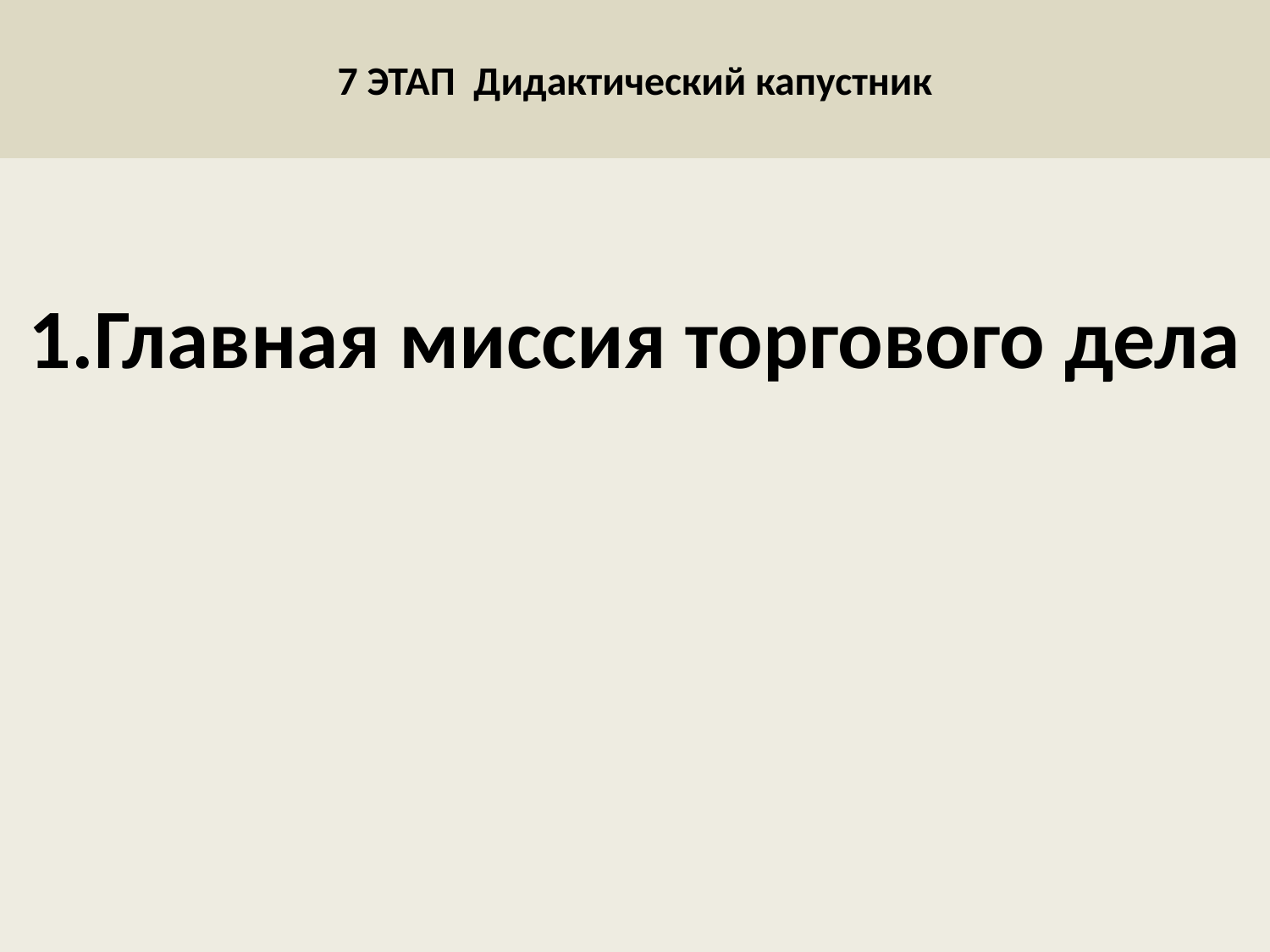

# 7 ЭТАП  Дидактический капустник

1.Главная миссия торгового дела